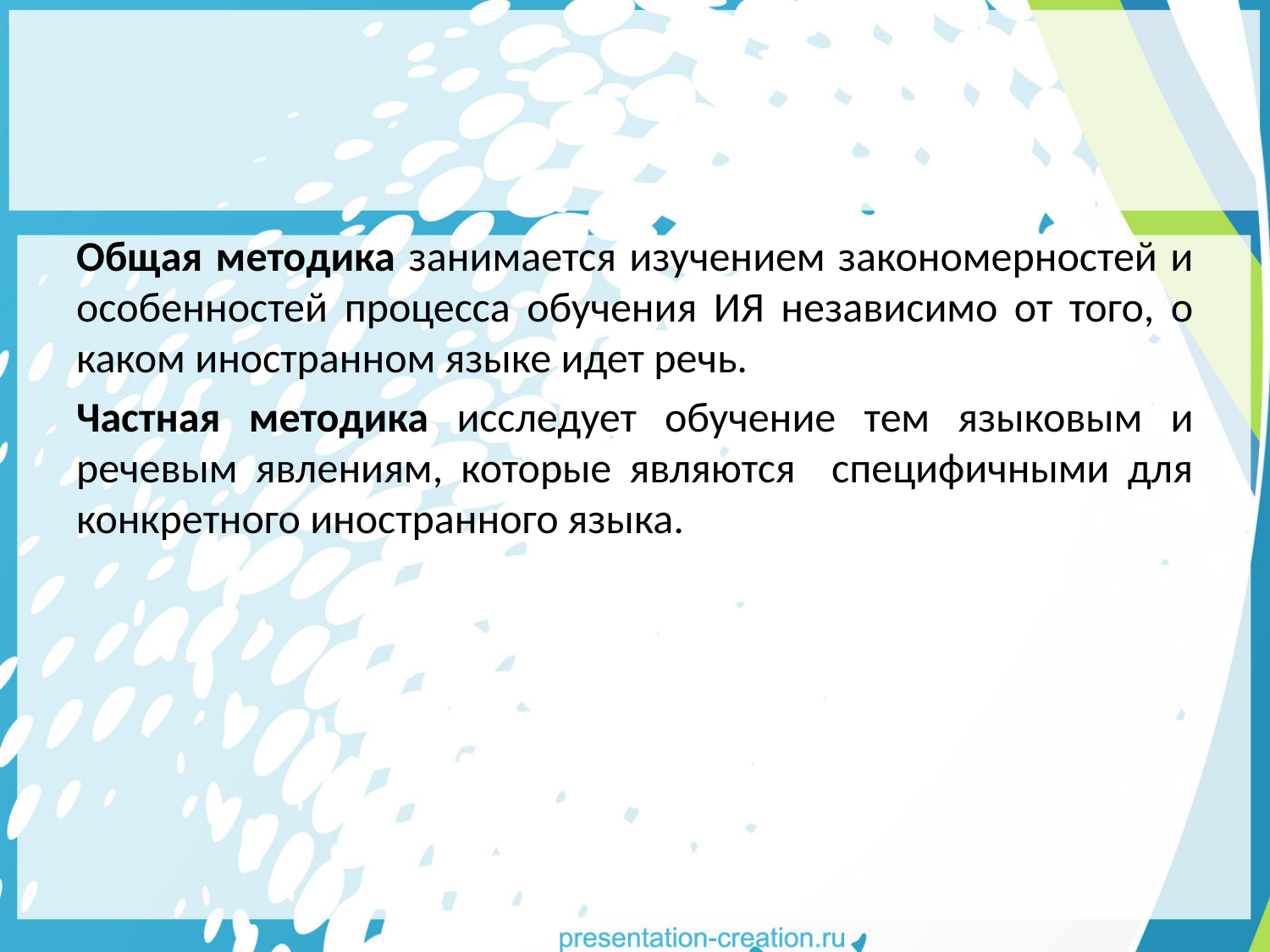

#
Общая методика занимается изучением закономерностей и особенностей процесса обучения ИЯ независимо от того, о каком иностранном языке идет речь.
Частная методика исследует обучение тем языковым и речевым явлениям, которые являются  специфичными для конкретного иностранного языка.